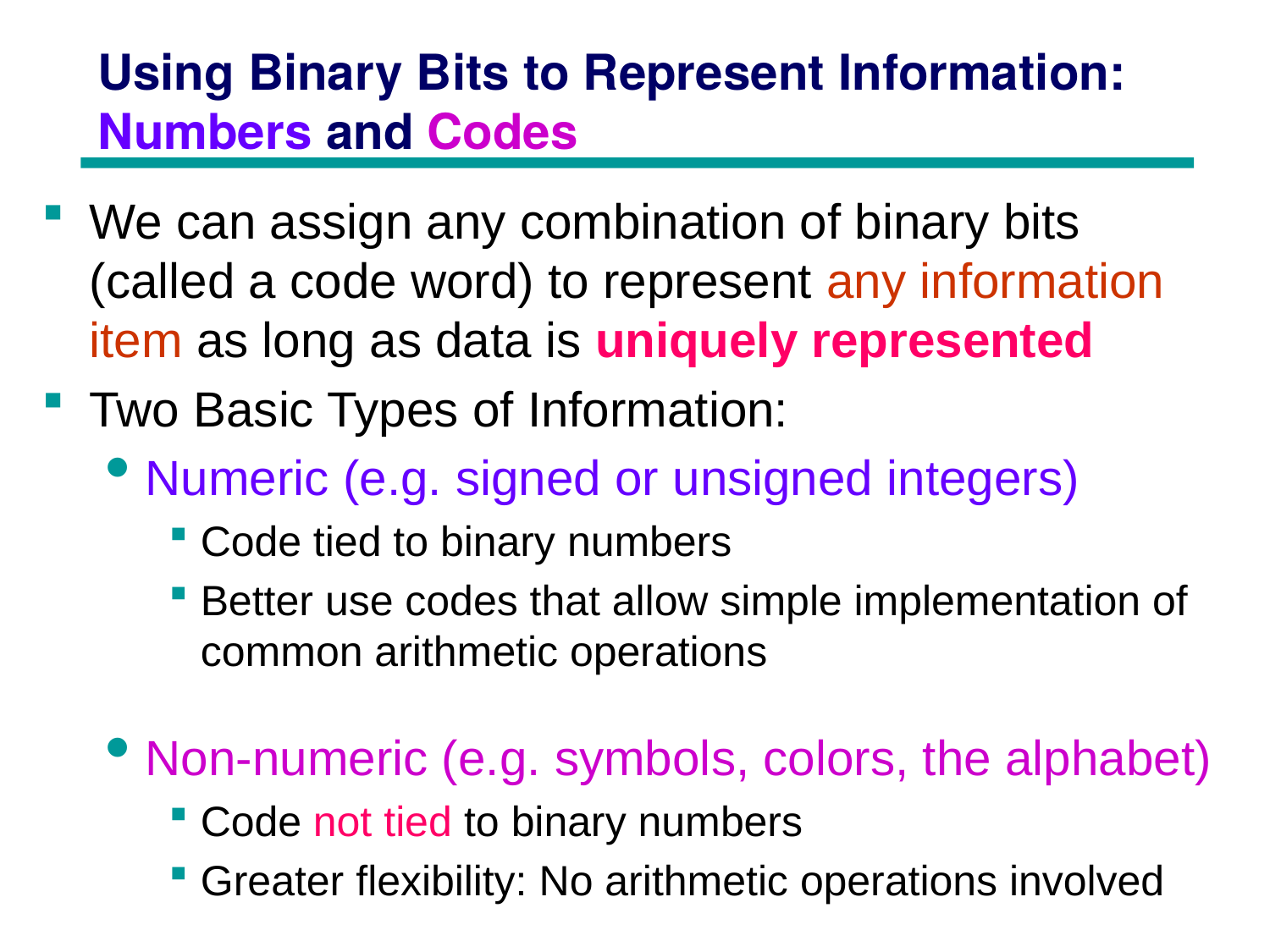

# Using Binary Bits to Represent Information: Numbers and Codes
We can assign any combination of binary bits   (called a code word) to represent any information item as long as data is uniquely represented
Two Basic Types of Information:
 Numeric (e.g. signed or unsigned integers)
Code tied to binary numbers
Better use codes that allow simple implementation of common arithmetic operations

 Non-numeric (e.g. symbols, colors, the alphabet)
Code not tied to binary numbers
Greater flexibility: No arithmetic operations involved

Chapter 1            34